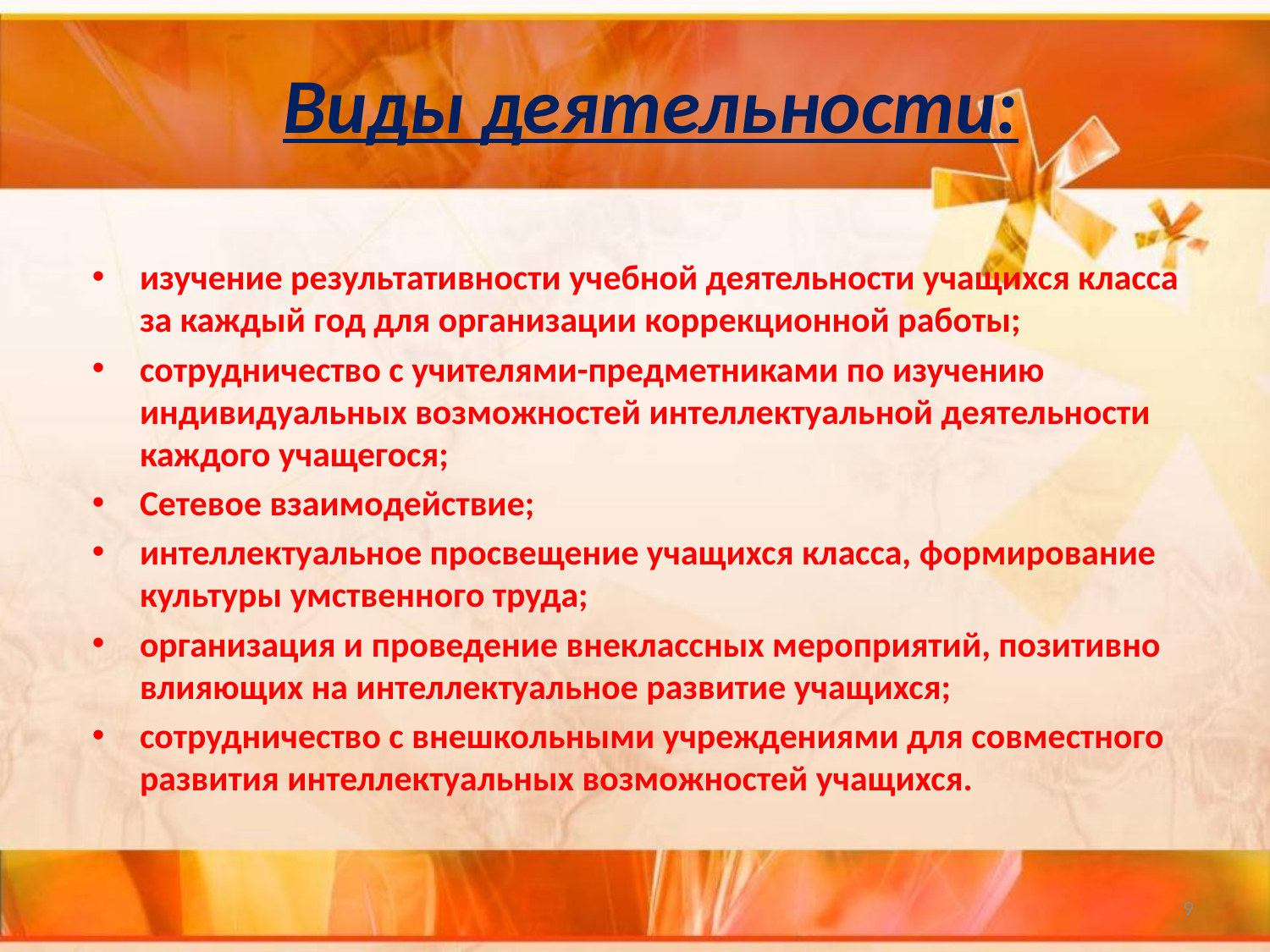

#
Виды деятельности:

изучение результативности учебной деятельности учащихся класса за каждый год для организации коррекционной работы;
сотрудничество с учителями-предметниками по изучению индивидуальных возможностей интеллектуальной деятельности каждого учащегося;
Сетевое взаимодействие;
интеллектуальное просвещение учащихся класса, формирование культуры умственного труда;
организация и проведение внеклассных мероприятий, позитивно влияющих на интеллектуальное развитие учащихся;
сотрудничество с внешкольными учреждениями для совместного развития интеллектуальных возможностей учащихся.

9